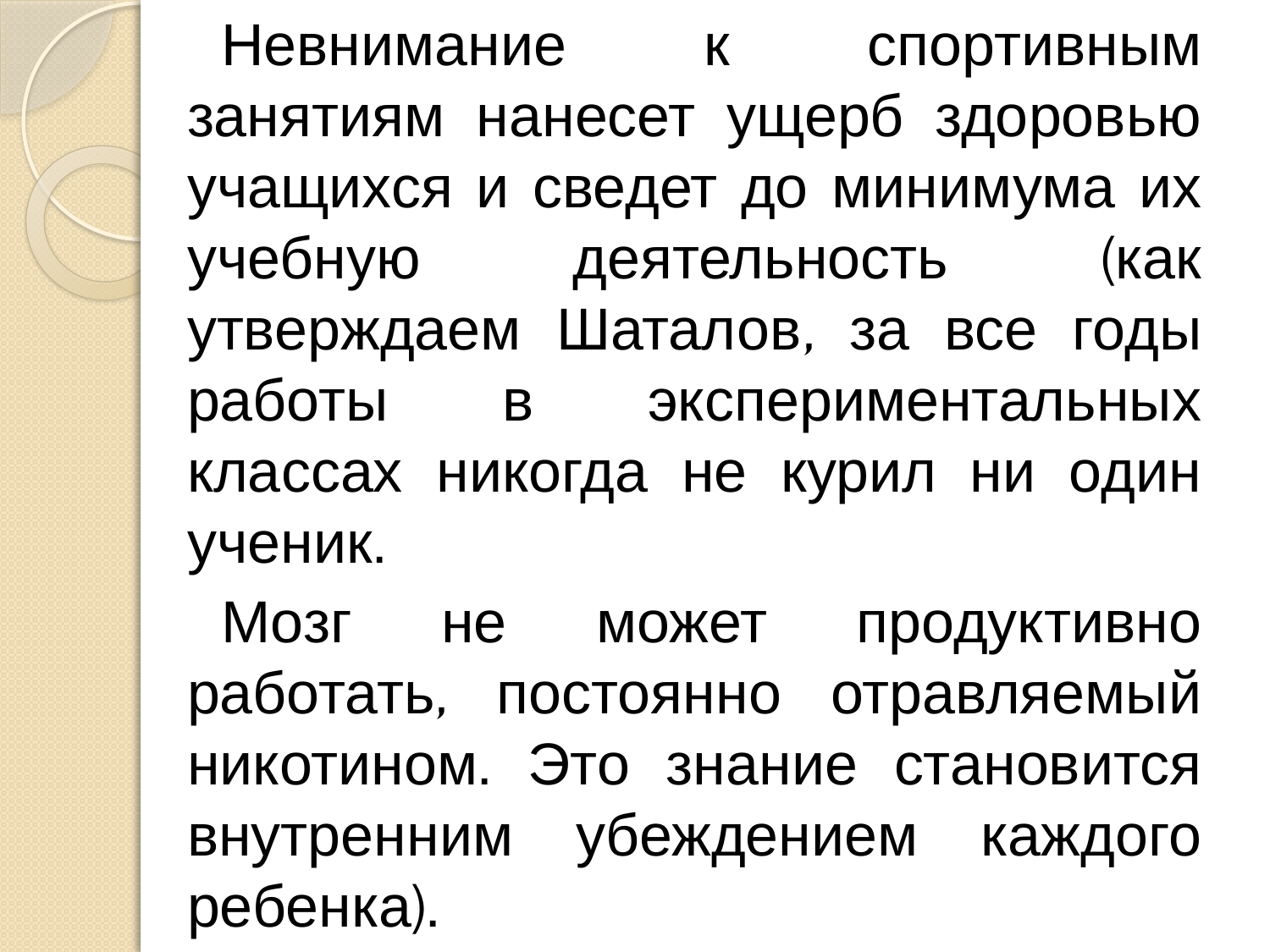

Невнимание к спортивным занятиям нанесет ущерб здоровью учащихся и сведет до минимума их учебную деятельность (как утверждаем Шаталов, за все годы работы в экспериментальных классах никогда не курил ни один ученик.
Мозг не может продуктивно работать, постоянно отравляемый никотином. Это знание становится внутренним убеждением каждого ребенка).